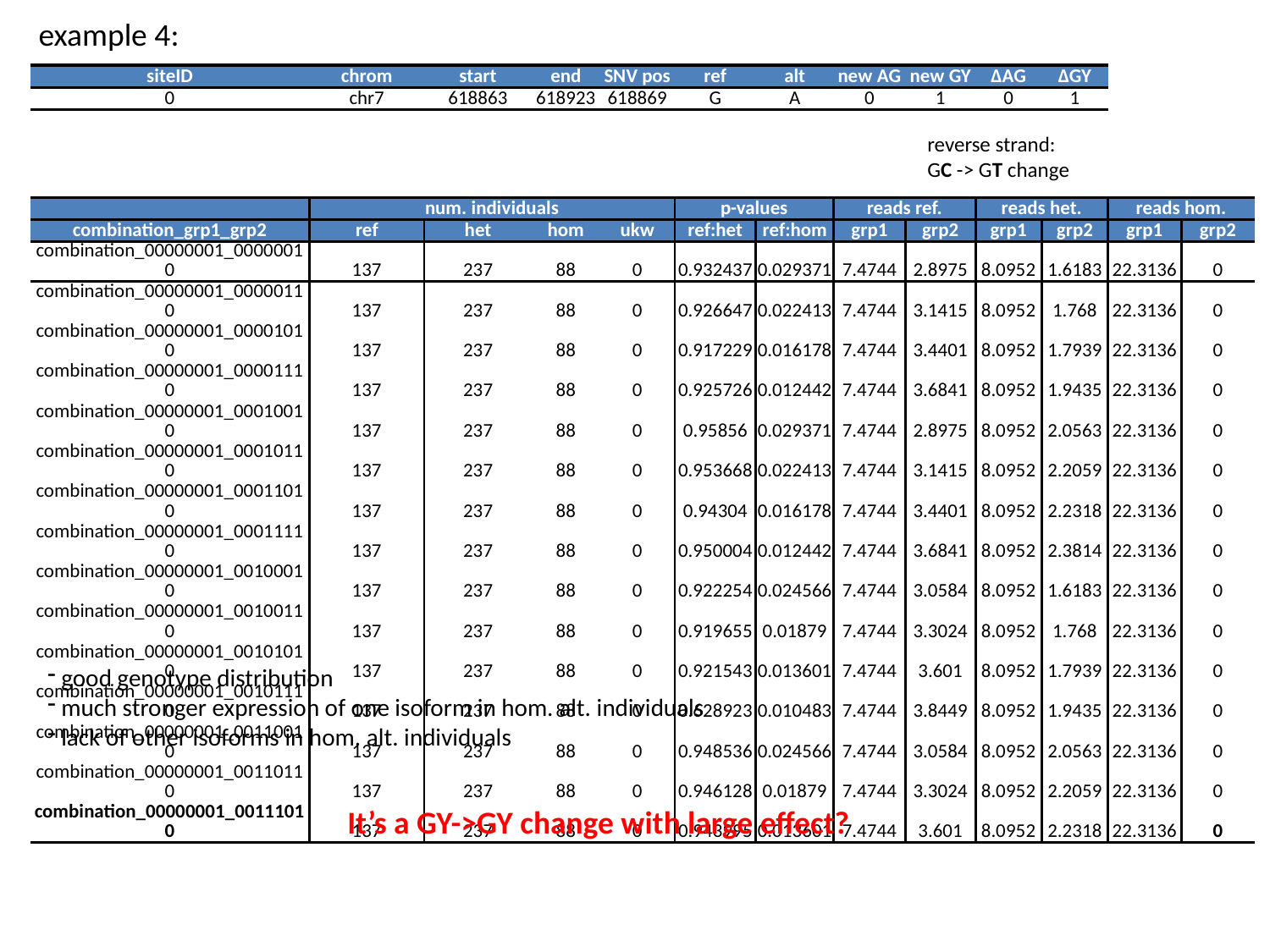

example 4:
| siteID | chrom | start | end | SNV pos | ref | alt | new AG | new GY | ΔAG | ΔGY |  |  |
| --- | --- | --- | --- | --- | --- | --- | --- | --- | --- | --- | --- | --- |
| 0 | chr7 | 618863 | 618923 | 618869 | G | A | 0 | 1 | 0 | 1 |  |  |
|  |  |  |  |  |  |  |  |  |  |  |  |  |
|  |  |  |  |  |  |  |  |  |  |  |  |  |
|  |  |  |  |  |  |  |  |  |  |  |  |  |
|  |  |  |  |  |  |  |  |  |  |  |  |  |
|  | num. individuals |  |  |  | p-values |  | reads ref. |  | reads het. |  | reads hom. |  |
| combination\_grp1\_grp2 | ref | het | hom | ukw | ref:het | ref:hom | grp1 | grp2 | grp1 | grp2 | grp1 | grp2 |
| combination\_00000001\_00000010 | 137 | 237 | 88 | 0 | 0.932437 | 0.029371 | 7.4744 | 2.8975 | 8.0952 | 1.6183 | 22.3136 | 0 |
| combination\_00000001\_00000110 | 137 | 237 | 88 | 0 | 0.926647 | 0.022413 | 7.4744 | 3.1415 | 8.0952 | 1.768 | 22.3136 | 0 |
| combination\_00000001\_00001010 | 137 | 237 | 88 | 0 | 0.917229 | 0.016178 | 7.4744 | 3.4401 | 8.0952 | 1.7939 | 22.3136 | 0 |
| combination\_00000001\_00001110 | 137 | 237 | 88 | 0 | 0.925726 | 0.012442 | 7.4744 | 3.6841 | 8.0952 | 1.9435 | 22.3136 | 0 |
| combination\_00000001\_00010010 | 137 | 237 | 88 | 0 | 0.95856 | 0.029371 | 7.4744 | 2.8975 | 8.0952 | 2.0563 | 22.3136 | 0 |
| combination\_00000001\_00010110 | 137 | 237 | 88 | 0 | 0.953668 | 0.022413 | 7.4744 | 3.1415 | 8.0952 | 2.2059 | 22.3136 | 0 |
| combination\_00000001\_00011010 | 137 | 237 | 88 | 0 | 0.94304 | 0.016178 | 7.4744 | 3.4401 | 8.0952 | 2.2318 | 22.3136 | 0 |
| combination\_00000001\_00011110 | 137 | 237 | 88 | 0 | 0.950004 | 0.012442 | 7.4744 | 3.6841 | 8.0952 | 2.3814 | 22.3136 | 0 |
| combination\_00000001\_00100010 | 137 | 237 | 88 | 0 | 0.922254 | 0.024566 | 7.4744 | 3.0584 | 8.0952 | 1.6183 | 22.3136 | 0 |
| combination\_00000001\_00100110 | 137 | 237 | 88 | 0 | 0.919655 | 0.01879 | 7.4744 | 3.3024 | 8.0952 | 1.768 | 22.3136 | 0 |
| combination\_00000001\_00101010 | 137 | 237 | 88 | 0 | 0.921543 | 0.013601 | 7.4744 | 3.601 | 8.0952 | 1.7939 | 22.3136 | 0 |
| combination\_00000001\_00101110 | 137 | 237 | 88 | 0 | 0.628923 | 0.010483 | 7.4744 | 3.8449 | 8.0952 | 1.9435 | 22.3136 | 0 |
| combination\_00000001\_00110010 | 137 | 237 | 88 | 0 | 0.948536 | 0.024566 | 7.4744 | 3.0584 | 8.0952 | 2.0563 | 22.3136 | 0 |
| combination\_00000001\_00110110 | 137 | 237 | 88 | 0 | 0.946128 | 0.01879 | 7.4744 | 3.3024 | 8.0952 | 2.2059 | 22.3136 | 0 |
| combination\_00000001\_00111010 | 137 | 237 | 88 | 0 | 0.943995 | 0.013601 | 7.4744 | 3.601 | 8.0952 | 2.2318 | 22.3136 | 0 |
reverse strand:
GC -> GT change
 good genotype distribution
 much stronger expression of one isoform in hom. alt. individuals
 lack of other isoforms in hom. alt. individuals
It’s a GY->GY change with large effect?